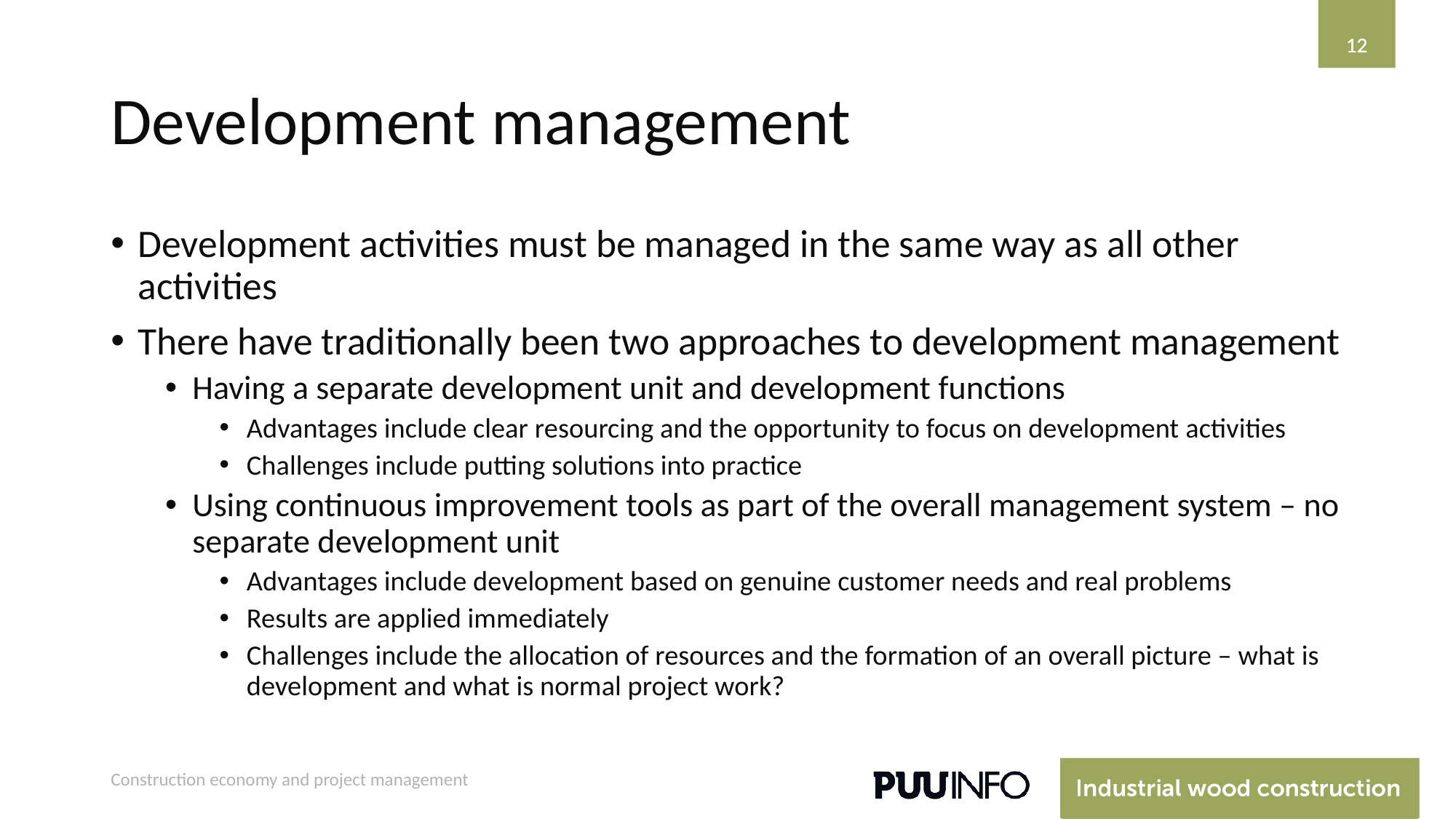

12
12
# Development management
Development activities must be managed in the same way as all other activities
There have traditionally been two approaches to development management
Having a separate development unit and development functions
Advantages include clear resourcing and the opportunity to focus on development activities
Challenges include putting solutions into practice
Using continuous improvement tools as part of the overall management system – no separate development unit
Advantages include development based on genuine customer needs and real problems
Results are applied immediately
Challenges include the allocation of resources and the formation of an overall picture – what is development and what is normal project work?

Construction economy and project management